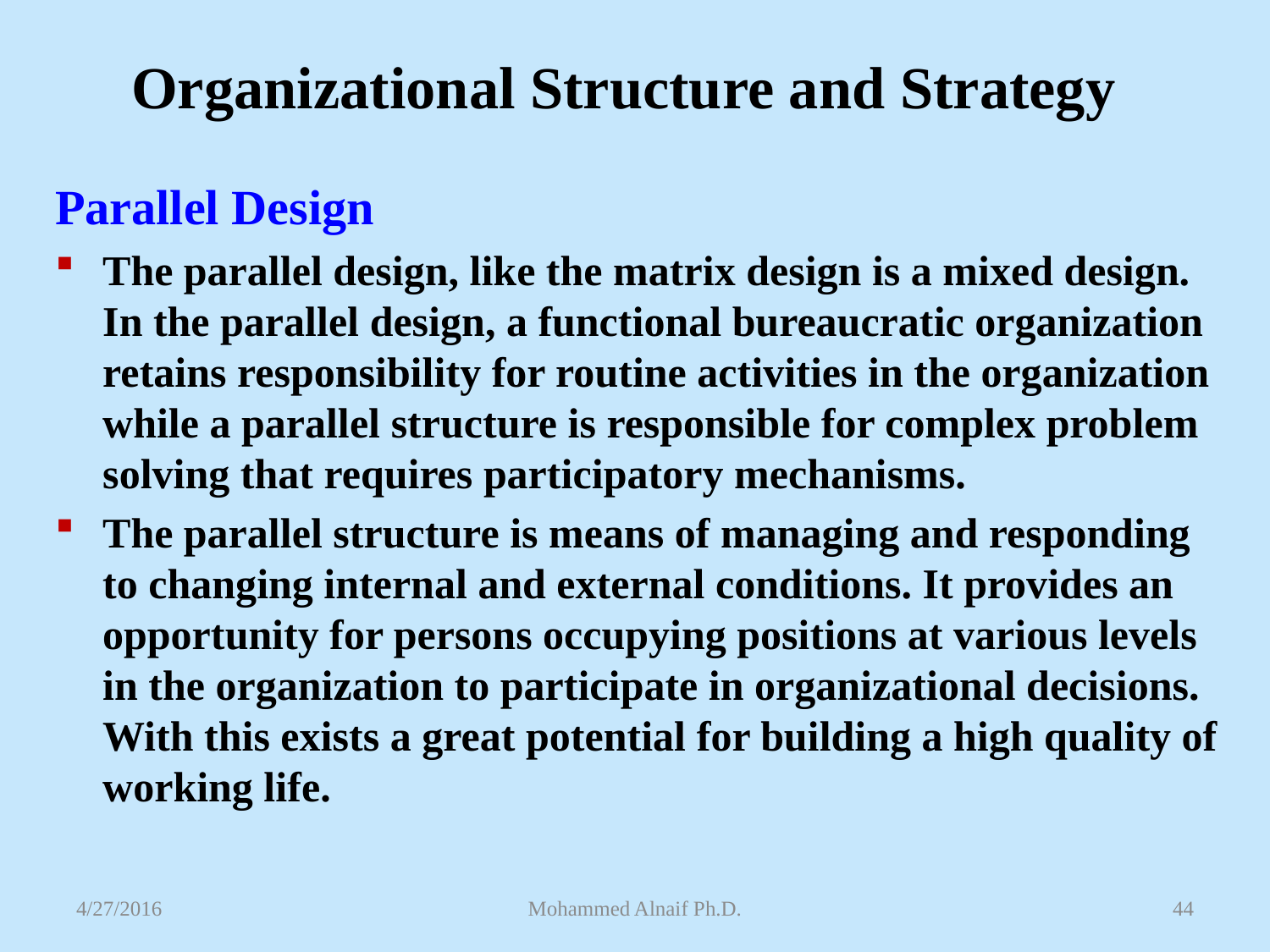

# Organizational Structure and Strategy
Parallel Design
The parallel design, like the matrix design is a mixed design. In the parallel design, a functional bureaucratic organization retains responsibility for routine activities in the organization while a parallel structure is responsible for complex problem solving that requires participatory mechanisms.
The parallel structure is means of managing and responding to changing internal and external conditions. It provides an opportunity for persons occupying positions at various levels in the organization to participate in organizational decisions. With this exists a great potential for building a high quality of working life.
4/27/2016
Mohammed Alnaif Ph.D.
44